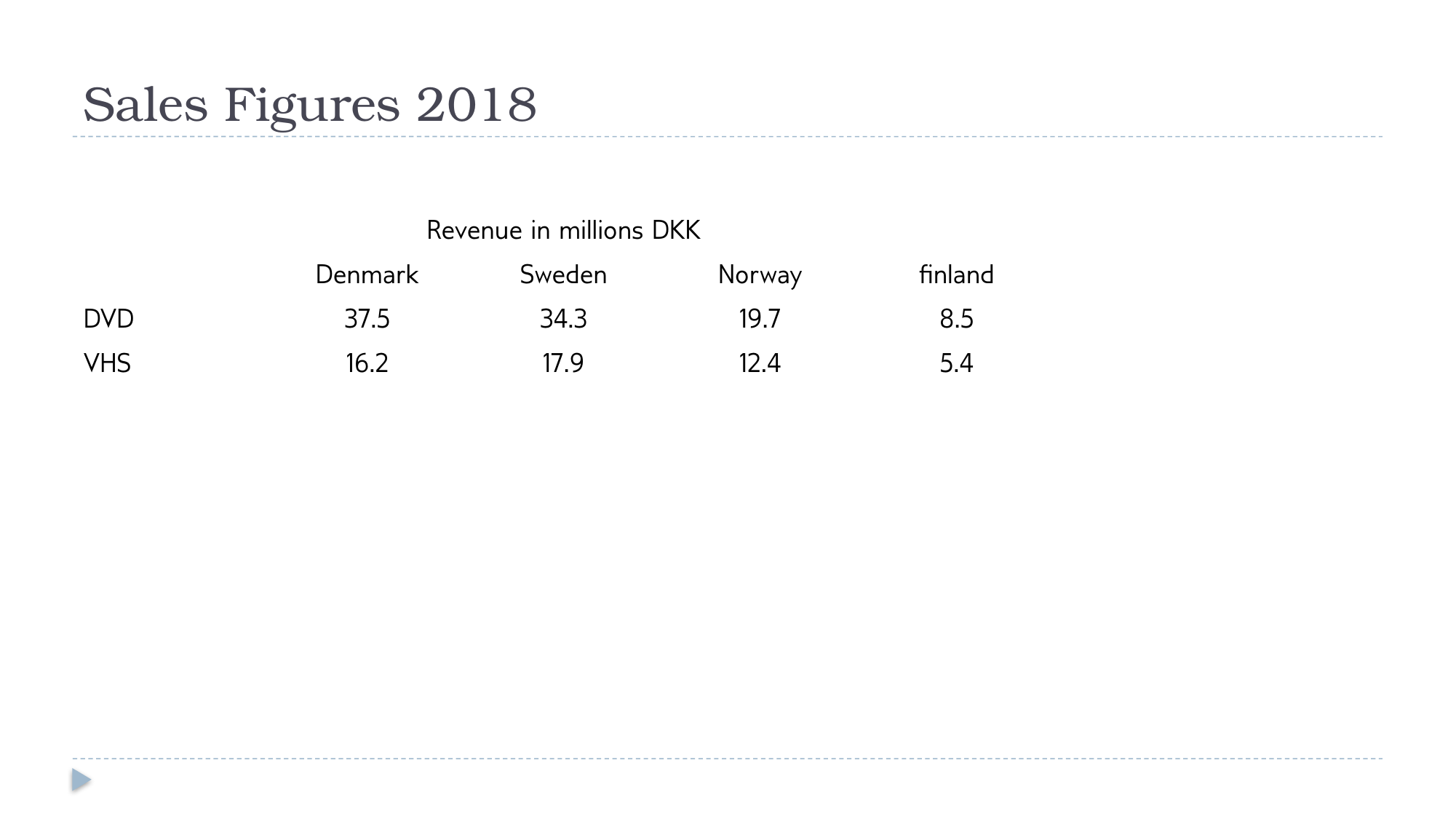

# Sales Figures 2018
| Revenue in millions DKK |  |  |  |  |
| --- | --- | --- | --- | --- |
|  | Denmark | Sweden | Norway | finland |
| DVD | 37.5 | 34.3 | 19.7 | 8.5 |
| VHS | 16.2 | 17.9 | 12.4 | 5.4 |